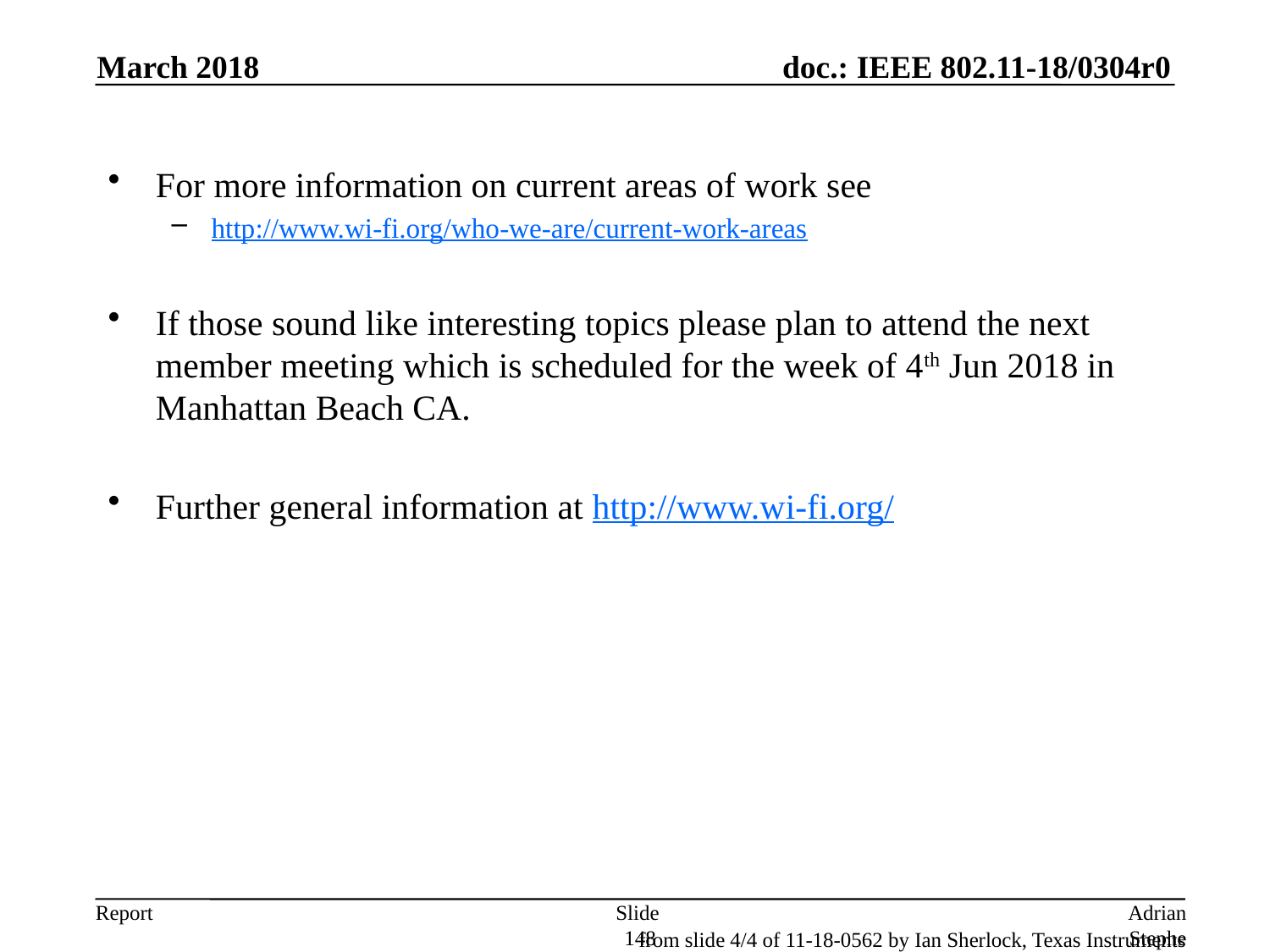

March 2018

For more information on current areas of work see
http://www.wi-fi.org/who-we-are/current-work-areas

If those sound like interesting topics please plan to attend the next member meeting which is scheduled for the week of 4th Jun 2018 in Manhattan Beach CA.

Further general information at http://www.wi-fi.org/
Slide 148
Adrian Stephens, Intel Corporation
from slide 4/4 of 11-18-0562 by Ian Sherlock, Texas Instruments